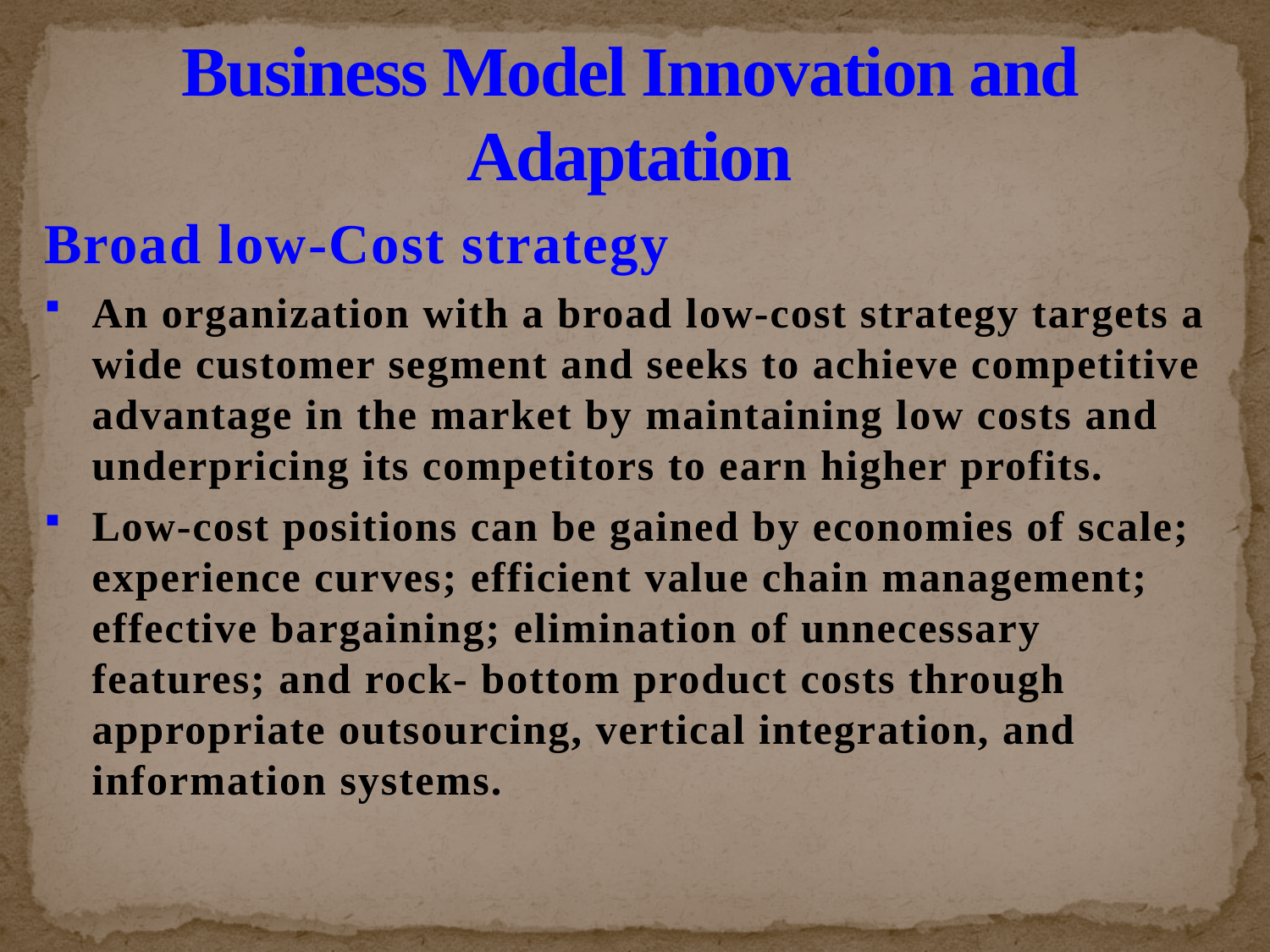

# Business Model Innovation and Adaptation
Broad low-Cost strategy
An organization with a broad low-cost strategy targets a wide customer segment and seeks to achieve competitive advantage in the market by maintaining low costs and underpricing its competitors to earn higher profits.
Low-cost positions can be gained by economies of scale; experience curves; efficient value chain management; effective bargaining; elimination of unnecessary features; and rock- bottom product costs through appropriate outsourcing, vertical integration, and information systems.